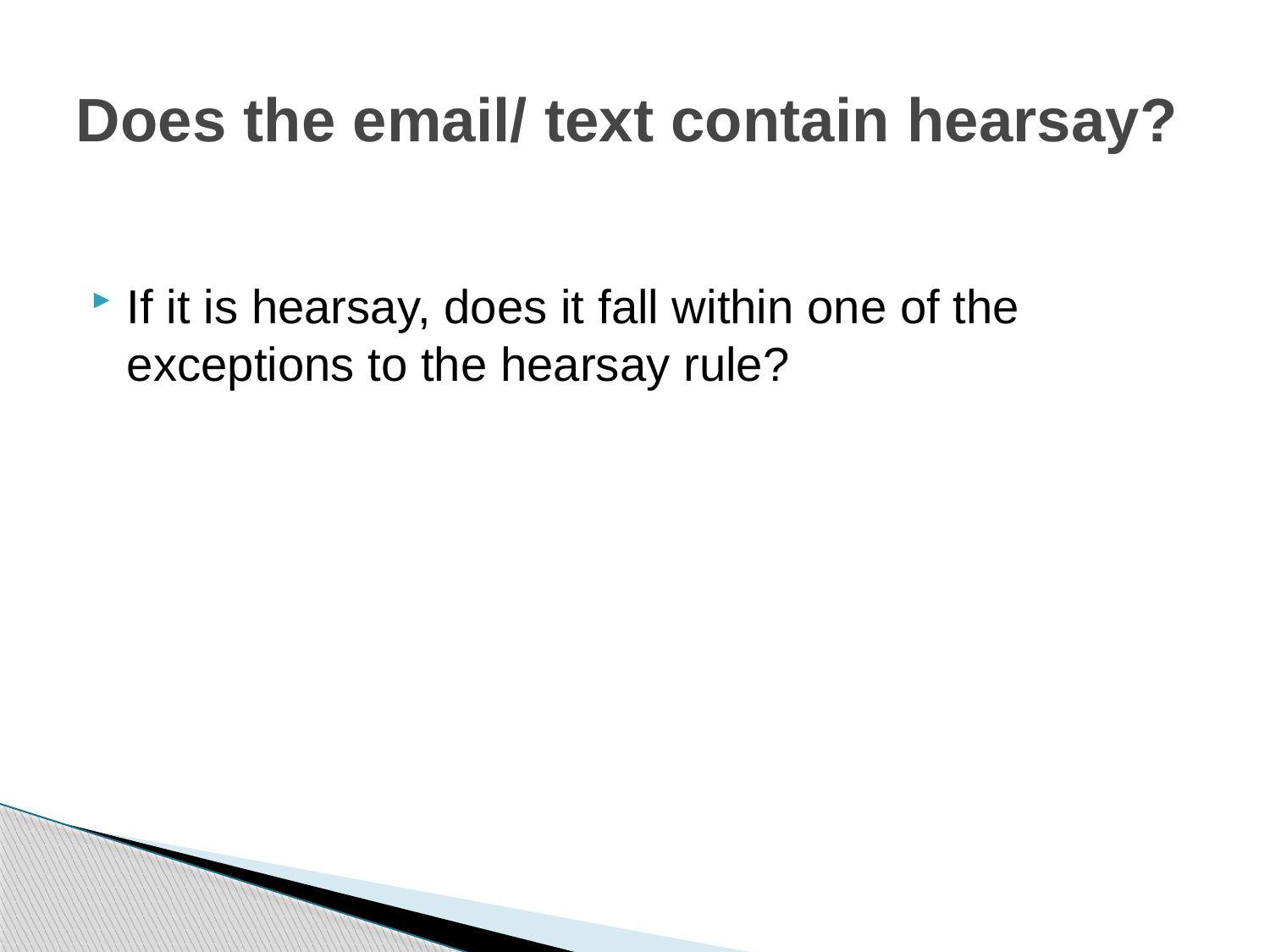

# Does the email/ text contain hearsay?

If it is hearsay, does it fall within one of the exceptions to the hearsay rule?